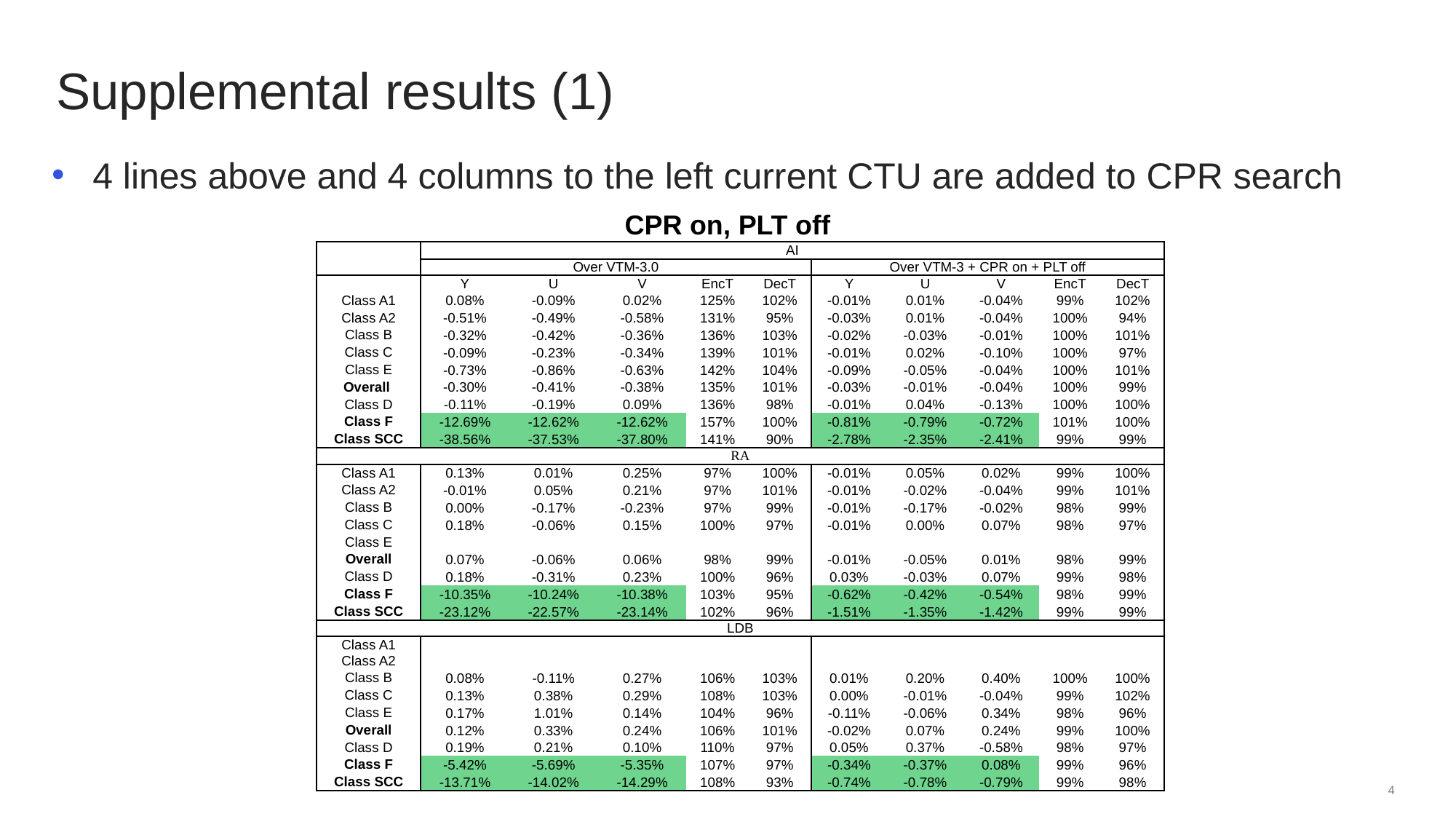

# Supplemental results (1)
4 lines above and 4 columns to the left current CTU are added to CPR search
CPR on, PLT off
|  | AI |  |  |  |  |  |  |  |  |  |
| --- | --- | --- | --- | --- | --- | --- | --- | --- | --- | --- |
|  | Over VTM-3.0 |  |  |  |  | Over VTM-3 + CPR on + PLT off |  |  |  |  |
|  | Y | U | V | EncT | DecT | Y | U | V | EncT | DecT |
| Class A1 | 0.08% | -0.09% | 0.02% | 125% | 102% | -0.01% | 0.01% | -0.04% | 99% | 102% |
| Class A2 | -0.51% | -0.49% | -0.58% | 131% | 95% | -0.03% | 0.01% | -0.04% | 100% | 94% |
| Class B | -0.32% | -0.42% | -0.36% | 136% | 103% | -0.02% | -0.03% | -0.01% | 100% | 101% |
| Class C | -0.09% | -0.23% | -0.34% | 139% | 101% | -0.01% | 0.02% | -0.10% | 100% | 97% |
| Class E | -0.73% | -0.86% | -0.63% | 142% | 104% | -0.09% | -0.05% | -0.04% | 100% | 101% |
| Overall | -0.30% | -0.41% | -0.38% | 135% | 101% | -0.03% | -0.01% | -0.04% | 100% | 99% |
| Class D | -0.11% | -0.19% | 0.09% | 136% | 98% | -0.01% | 0.04% | -0.13% | 100% | 100% |
| Class F | -12.69% | -12.62% | -12.62% | 157% | 100% | -0.81% | -0.79% | -0.72% | 101% | 100% |
| Class SCC | -38.56% | -37.53% | -37.80% | 141% | 90% | -2.78% | -2.35% | -2.41% | 99% | 99% |
| RA |  |  |  |  |  |  |  |  |  |  |
| Class A1 | 0.13% | 0.01% | 0.25% | 97% | 100% | -0.01% | 0.05% | 0.02% | 99% | 100% |
| Class A2 | -0.01% | 0.05% | 0.21% | 97% | 101% | -0.01% | -0.02% | -0.04% | 99% | 101% |
| Class B | 0.00% | -0.17% | -0.23% | 97% | 99% | -0.01% | -0.17% | -0.02% | 98% | 99% |
| Class C | 0.18% | -0.06% | 0.15% | 100% | 97% | -0.01% | 0.00% | 0.07% | 98% | 97% |
| Class E |  |  |  |  |  |  |  |  |  |  |
| Overall | 0.07% | -0.06% | 0.06% | 98% | 99% | -0.01% | -0.05% | 0.01% | 98% | 99% |
| Class D | 0.18% | -0.31% | 0.23% | 100% | 96% | 0.03% | -0.03% | 0.07% | 99% | 98% |
| Class F | -10.35% | -10.24% | -10.38% | 103% | 95% | -0.62% | -0.42% | -0.54% | 98% | 99% |
| Class SCC | -23.12% | -22.57% | -23.14% | 102% | 96% | -1.51% | -1.35% | -1.42% | 99% | 99% |
| LDB |  |  |  |  |  |  |  |  |  |  |
| Class A1 |  |  |  |  |  |  |  |  |  |  |
| Class A2 |  |  |  |  |  |  |  |  |  |  |
| Class B | 0.08% | -0.11% | 0.27% | 106% | 103% | 0.01% | 0.20% | 0.40% | 100% | 100% |
| Class C | 0.13% | 0.38% | 0.29% | 108% | 103% | 0.00% | -0.01% | -0.04% | 99% | 102% |
| Class E | 0.17% | 1.01% | 0.14% | 104% | 96% | -0.11% | -0.06% | 0.34% | 98% | 96% |
| Overall | 0.12% | 0.33% | 0.24% | 106% | 101% | -0.02% | 0.07% | 0.24% | 99% | 100% |
| Class D | 0.19% | 0.21% | 0.10% | 110% | 97% | 0.05% | 0.37% | -0.58% | 98% | 97% |
| Class F | -5.42% | -5.69% | -5.35% | 107% | 97% | -0.34% | -0.37% | 0.08% | 99% | 96% |
| Class SCC | -13.71% | -14.02% | -14.29% | 108% | 93% | -0.74% | -0.78% | -0.79% | 99% | 98% |